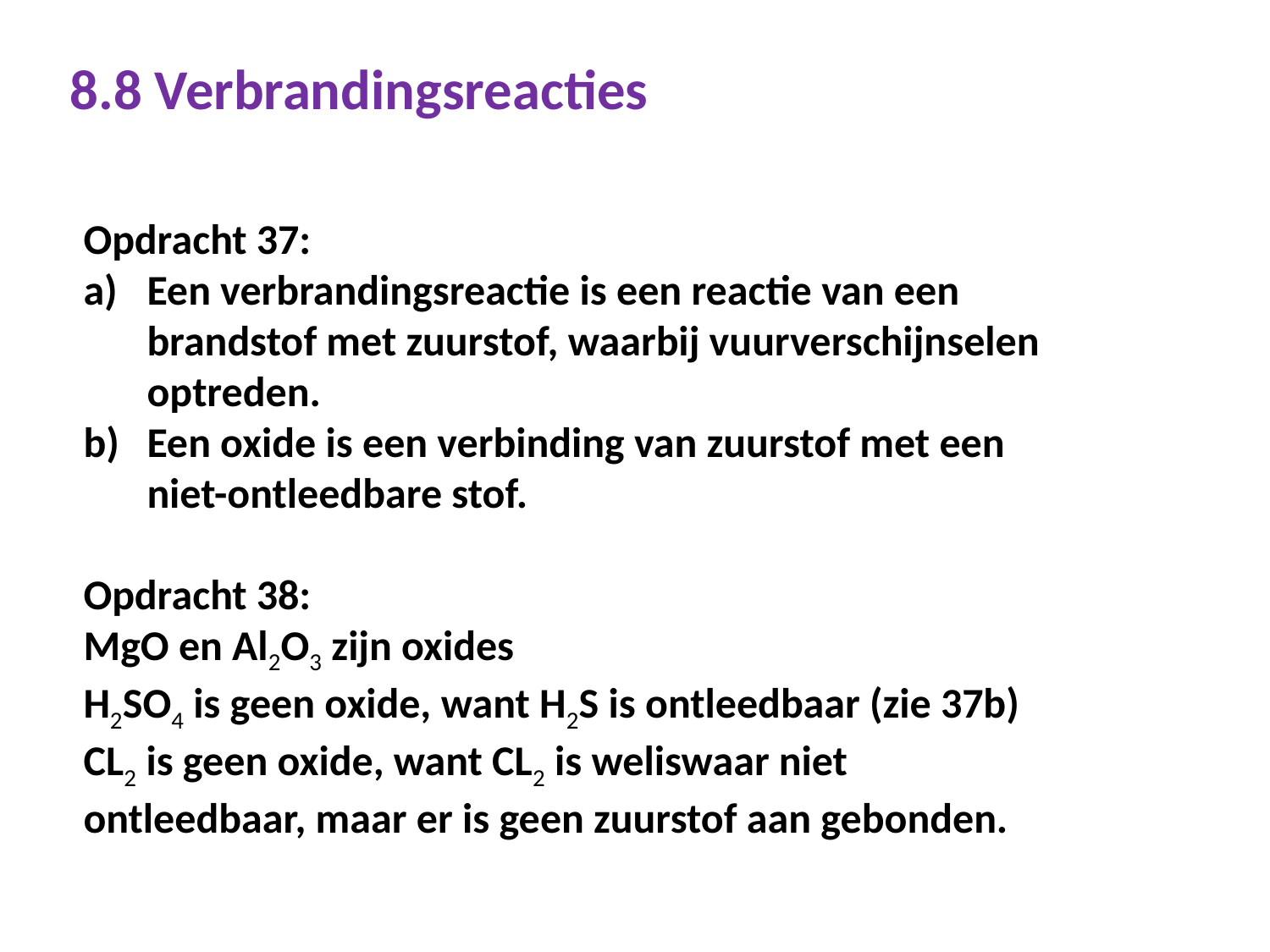

# 8.8 Verbrandingsreacties

Opdracht 37:
Een verbrandingsreactie is een reactie van een brandstof met zuurstof, waarbij vuurverschijnselen optreden.
Een oxide is een verbinding van zuurstof met een  niet-ontleedbare stof.

Opdracht 38:
MgO en Al2O3 zijn oxides
H2SO4 is geen oxide, want H2S is ontleedbaar (zie 37b)
CL2 is geen oxide, want CL2 is weliswaar niet ontleedbaar, maar er is geen zuurstof aan gebonden.